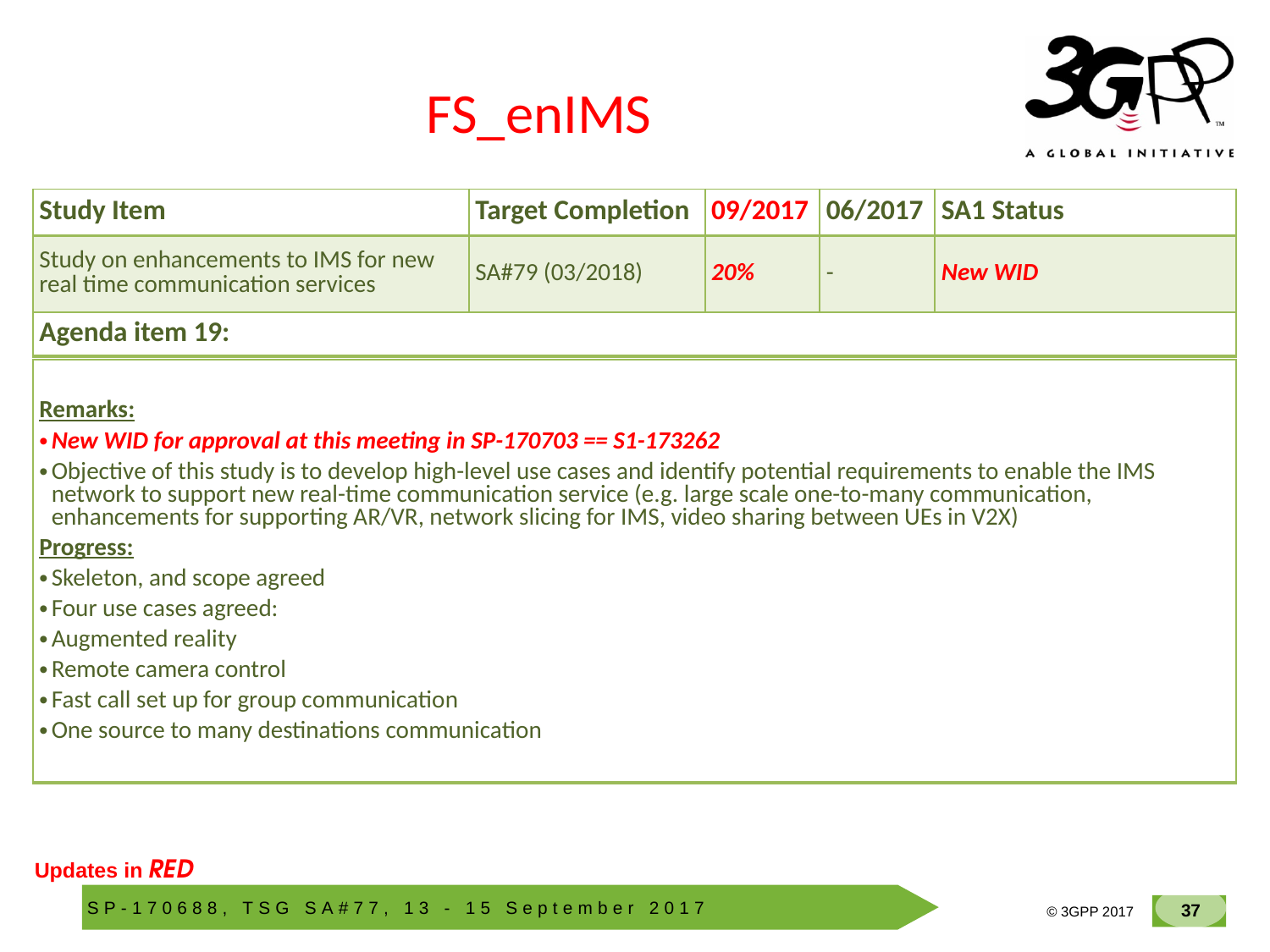

# FS_enIMS
| Study Item | Target Completion | 09/2017 | 06/2017 | SA1 Status |
| --- | --- | --- | --- | --- |
| Study on enhancements to IMS for new real time communication services | SA#79 (03/2018) | 20% | - | New WID |
| Agenda item 19: |
| --- |
|  |
| Remarks: New WID for approval at this meeting in SP-170703 == S1-173262 Objective of this study is to develop high-level use cases and identify potential requirements to enable the IMS network to support new real-time communication service (e.g. large scale one-to-many communication, enhancements for supporting AR/VR, network slicing for IMS, video sharing between UEs in V2X) Progress: Skeleton, and scope agreed Four use cases agreed: Augmented reality Remote camera control Fast call set up for group communication One source to many destinations communication |
| --- |
Updates in RED